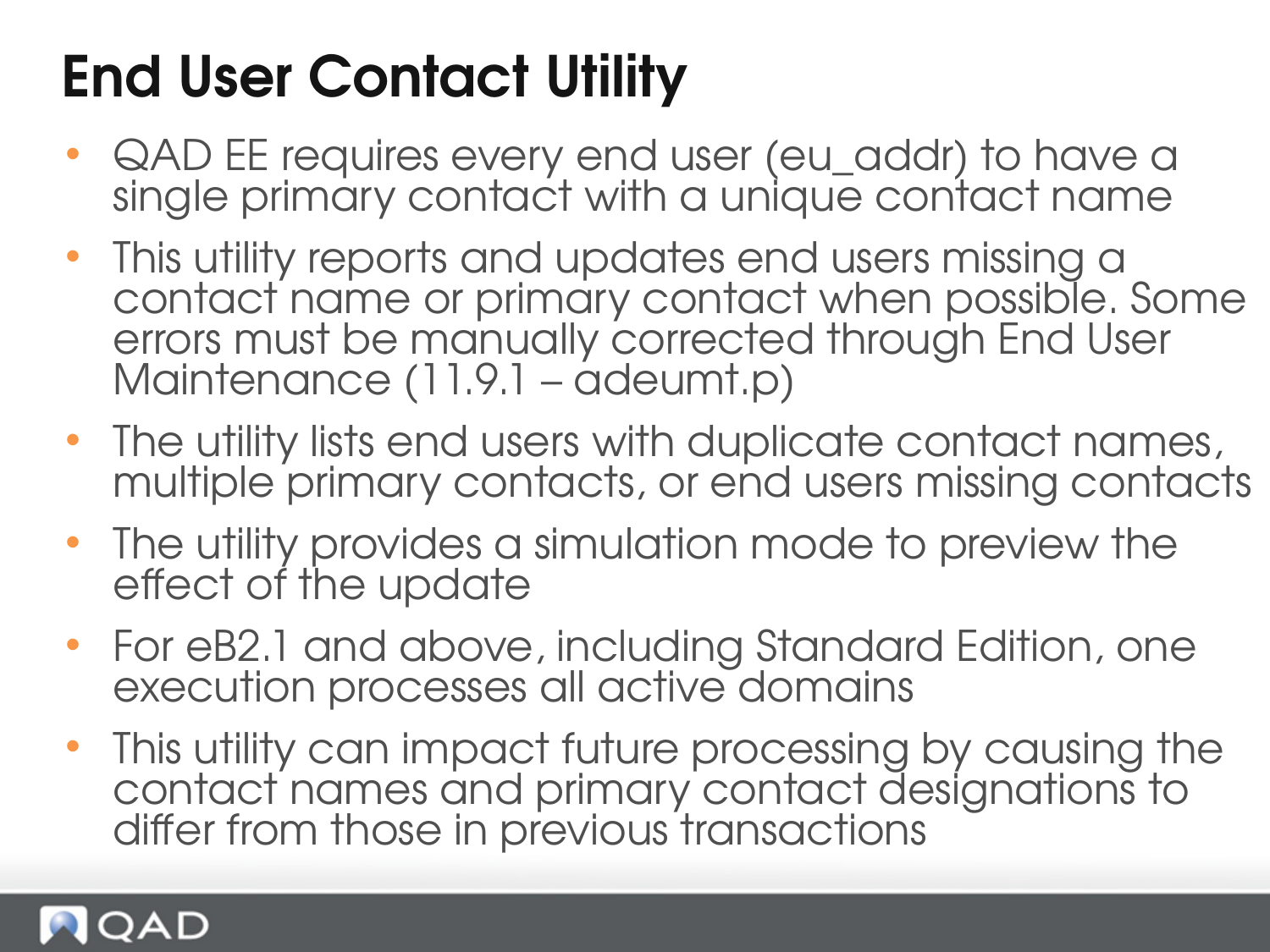

End User Contact Utility
QAD EE requires every end user (eu_addr) to have a single primary contact with a unique contact name
This utility reports and updates end users missing a contact name or primary contact when possible. Some errors must be manually corrected through End User Maintenance (11.9.1 – adeumt.p)
The utility lists end users with duplicate contact names, multiple primary contacts, or end users missing contacts
The utility provides a simulation mode to preview the effect of the update
For eB2.1 and above, including Standard Edition, one execution processes all active domains
This utility can impact future processing by causing the contact names and primary contact designations to differ from those in previous transactions